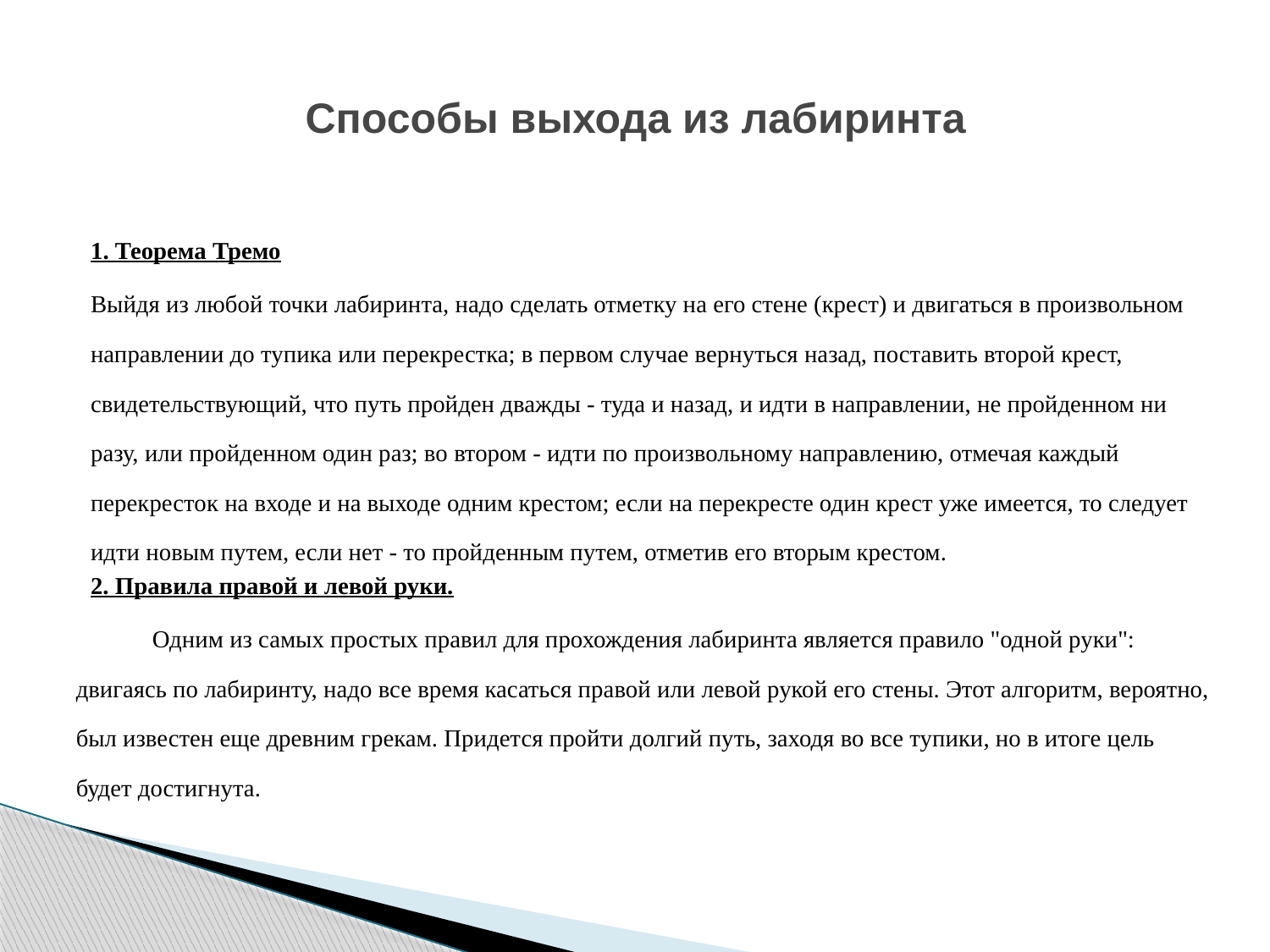

# Способы выхода из лабиринта
1. Теорема Тремо
	Выйдя из любой точки лабиринта, надо сделать отметку на его стене (крест) и двигаться в произвольном направлении до тупика или перекрестка; в первом случае вернуться назад, поставить второй крест, свидетельствующий, что путь пройден дважды - туда и назад, и идти в направлении, не пройденном ни разу, или пройденном один раз; во втором - идти по произвольному направлению, отмечая каждый перекресток на входе и на выходе одним крестом; если на перекресте один крест уже имеется, то следует идти новым путем, если нет - то пройденным путем, отметив его вторым крестом.
2. Правила правой и левой руки.
 	Одним из самых простых правил для прохождения лабиринта является правило "одной руки": двигаясь по лабиринту, надо все время касаться правой или левой рукой его стены. Этот алгоритм, вероятно, был известен еще древним грекам. Придется пройти долгий путь, заходя во все тупики, но в итоге цель будет достигнута.